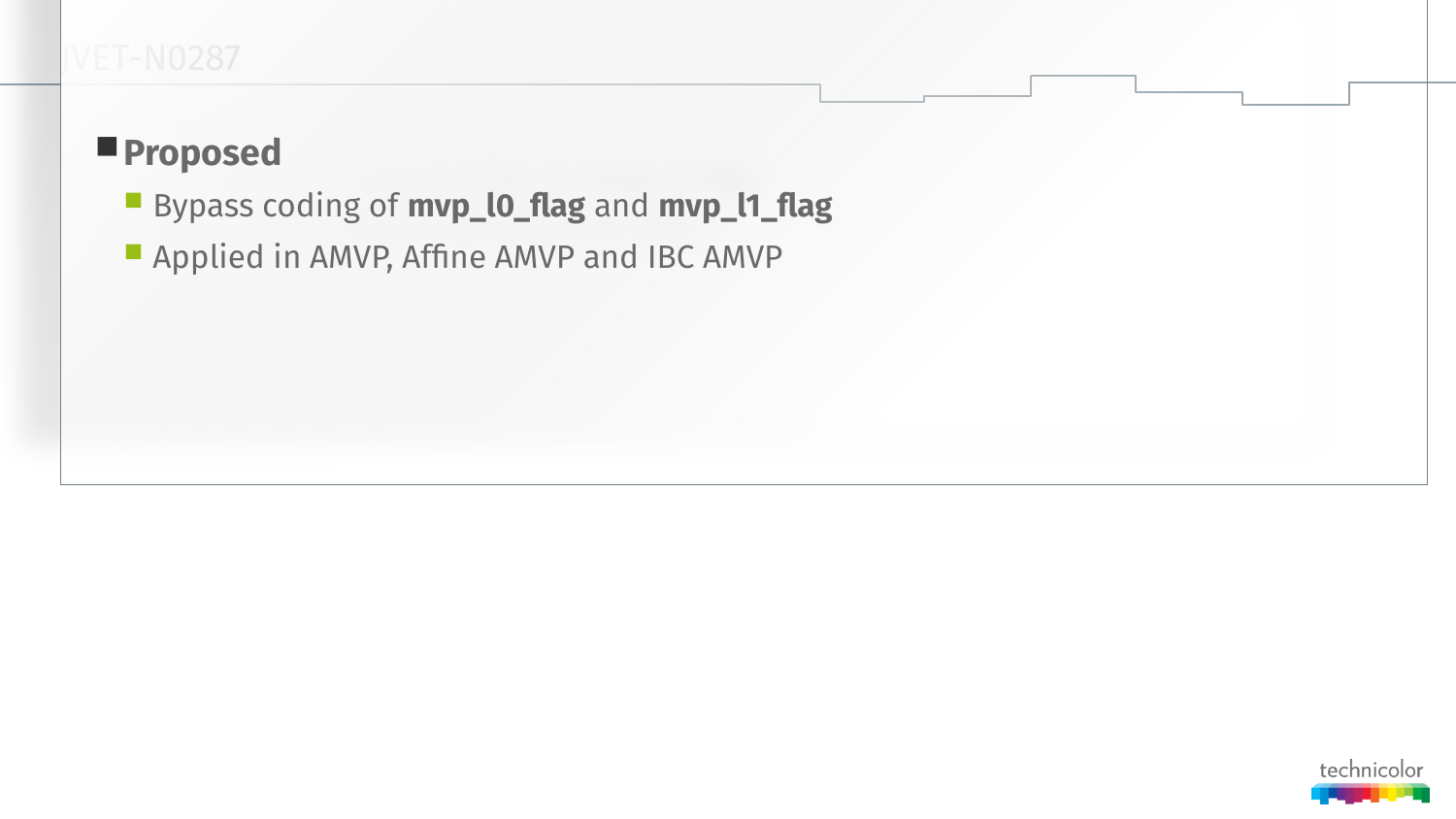

# JVET-N0287
Proposed
Bypass coding of mvp_l0_flag and mvp_l1_flag
Applied in AMVP, Affine AMVP and IBC AMVP